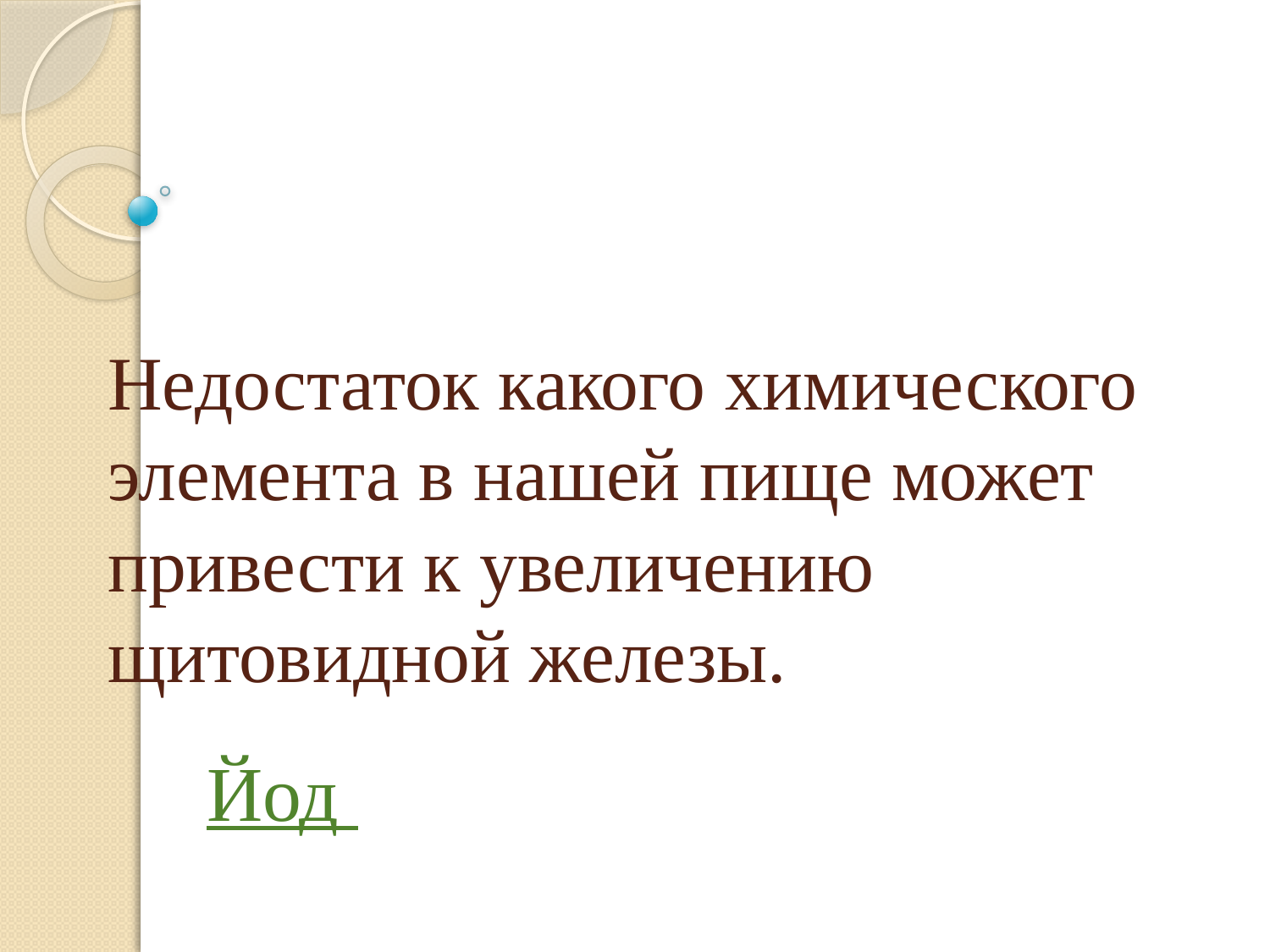

# Недостаток какого химического элемента в нашей пище может привести к увеличению щитовидной железы.
Йод